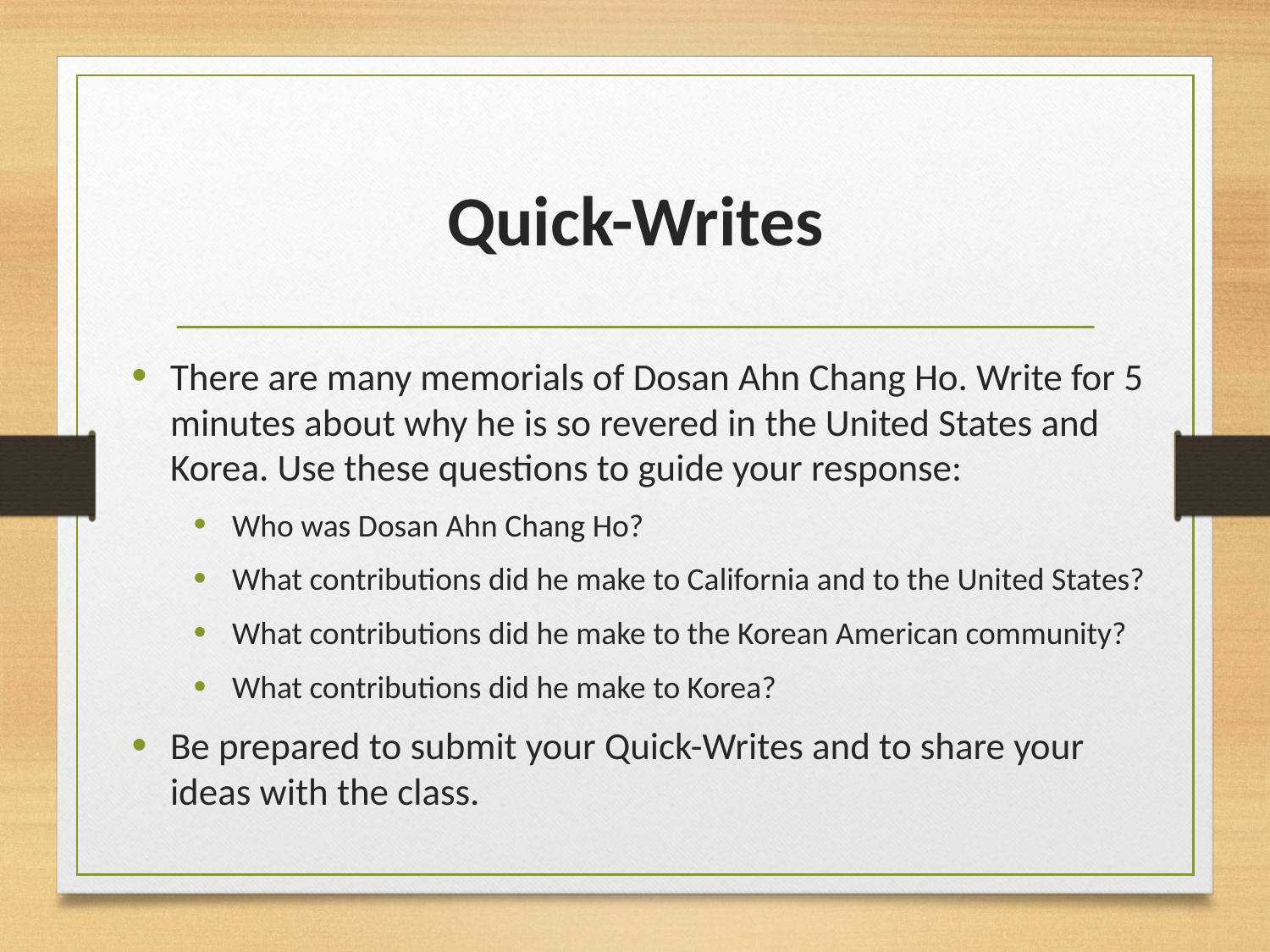

# Quick-Writes
There are many memorials of Dosan Ahn Chang Ho. Write for 5 minutes about why he is so revered in the United States and Korea. Use these questions to guide your response:
Who was Dosan Ahn Chang Ho?
What contributions did he make to California and to the United States?
What contributions did he make to the Korean American community?
What contributions did he make to Korea?
Be prepared to submit your Quick-Writes and to share your ideas with the class.